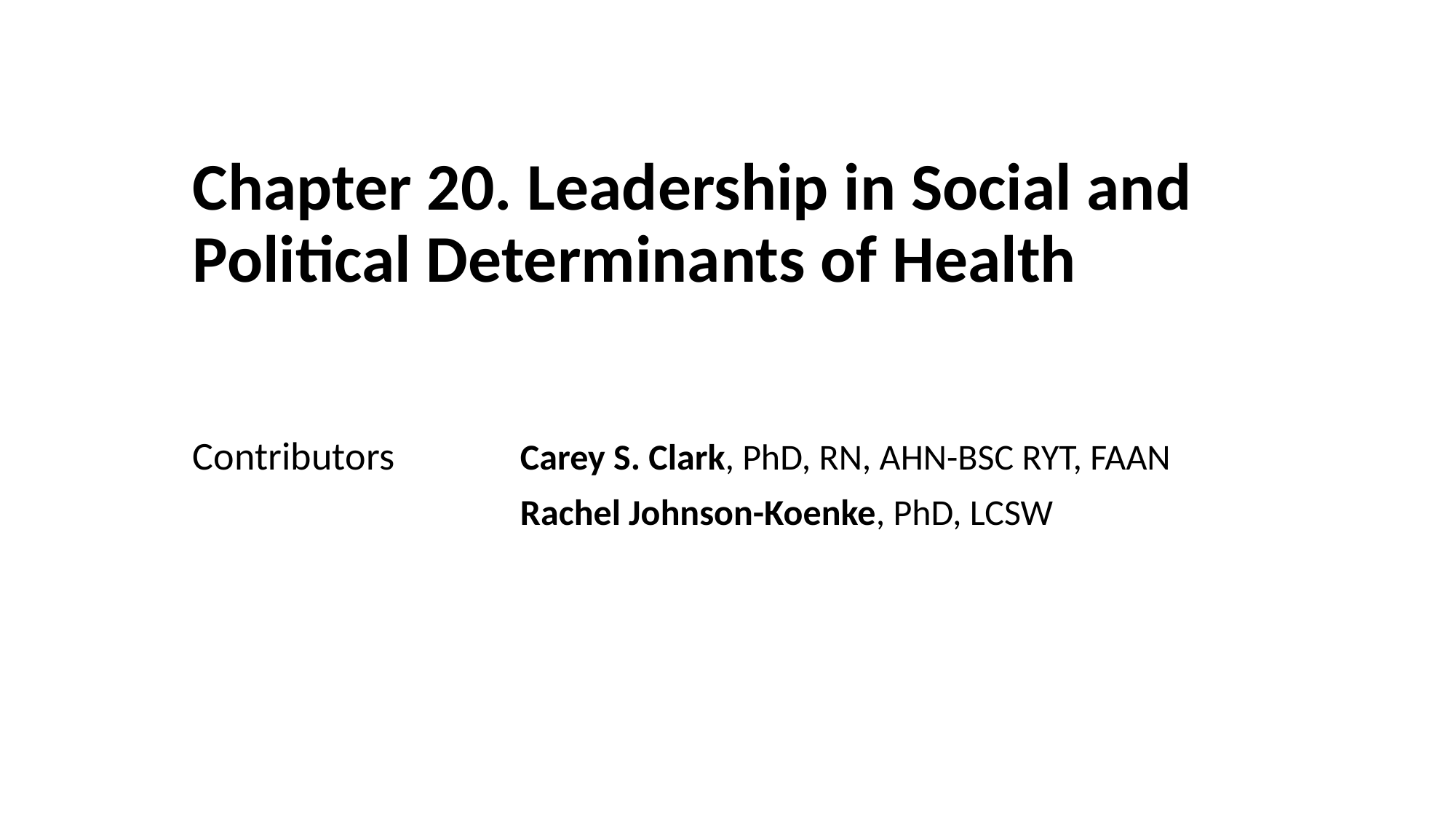

# Chapter 20. Leadership in Social and Political Determinants of Health
Contributors 		Carey S. Clark, PhD, RN, AHN-BSC RYT, FAAN
			Rachel Johnson-Koenke, PhD, LCSW